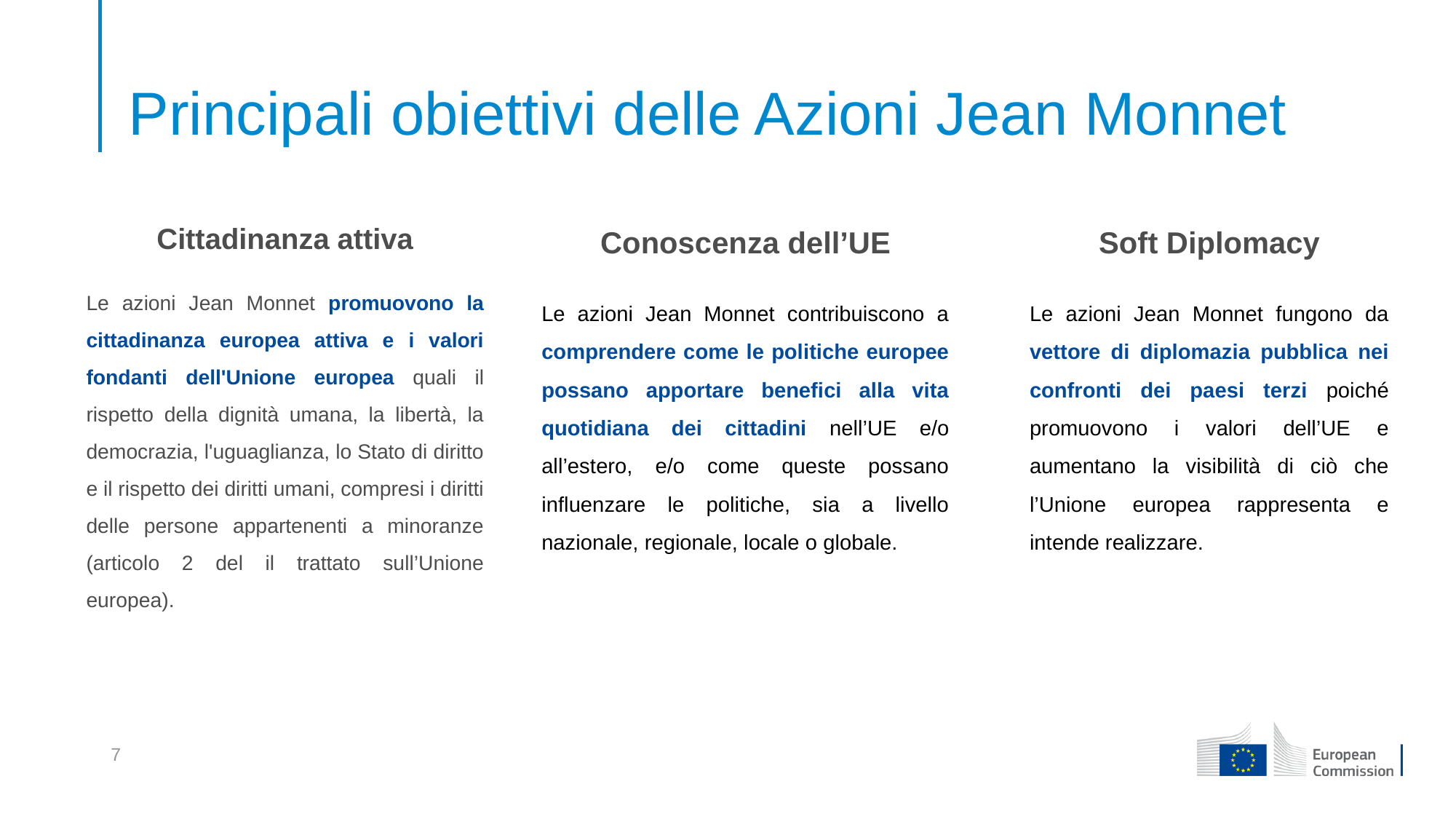

# Principali obiettivi delle Azioni Jean Monnet
Conoscenza dell’UE
Le azioni Jean Monnet contribuiscono a comprendere come le politiche europee possano apportare benefici alla vita quotidiana dei cittadini nell’UE e/o all’estero, e/o come queste possano influenzare le politiche, sia a livello nazionale, regionale, locale o globale.
Soft Diplomacy
Le azioni Jean Monnet fungono da vettore di diplomazia pubblica nei confronti dei paesi terzi poiché promuovono i valori dell’UE e aumentano la visibilità di ciò che l’Unione europea rappresenta e intende realizzare.
Cittadinanza attiva
Le azioni Jean Monnet promuovono la cittadinanza europea attiva e i valori fondanti dell'Unione europea quali il rispetto della dignità umana, la libertà, la democrazia, l'uguaglianza, lo Stato di diritto e il rispetto dei diritti umani, compresi i diritti delle persone appartenenti a minoranze (articolo 2 del il trattato sull’Unione europea).
7